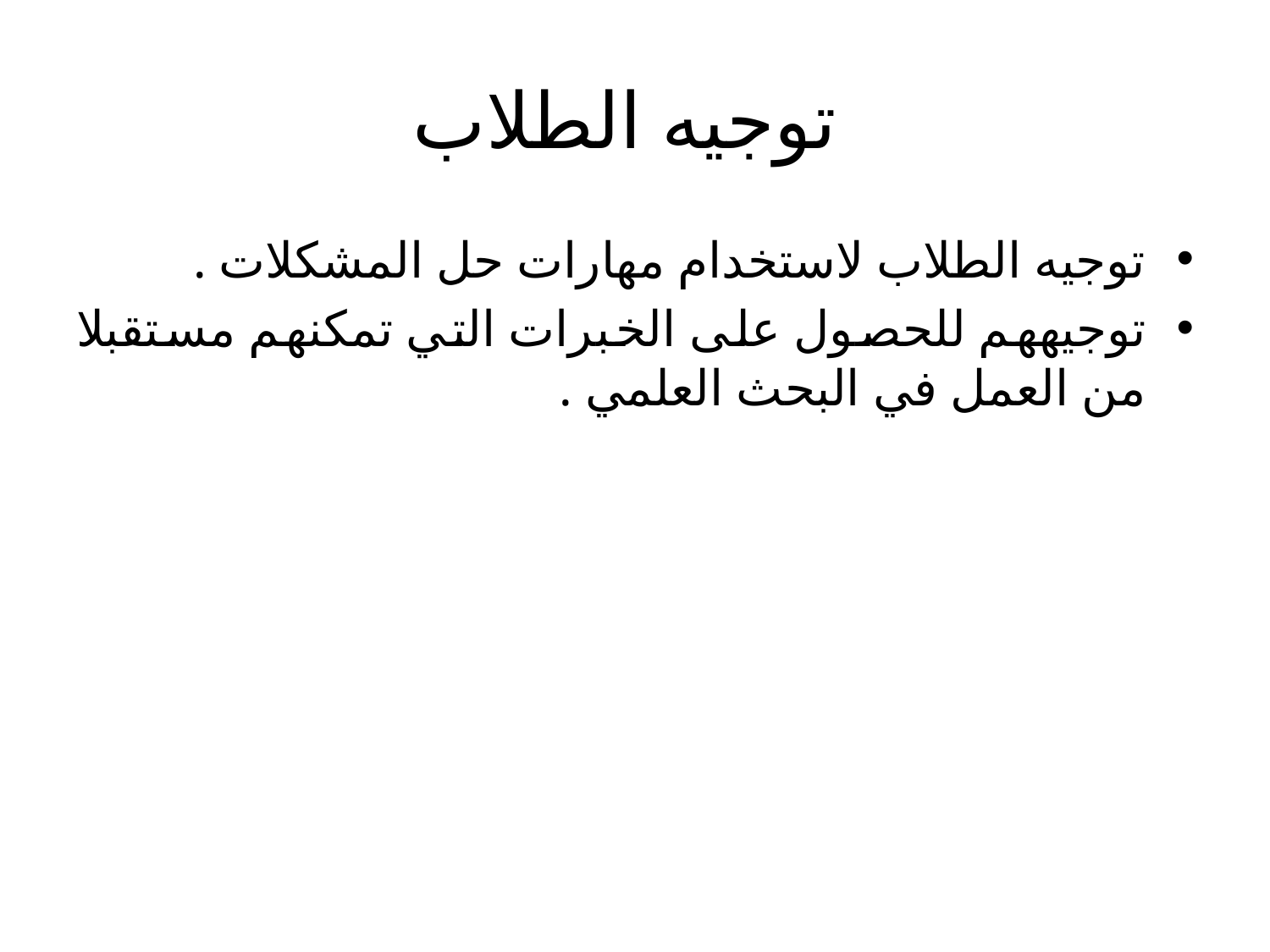

# توجيه الطلاب
توجيه الطلاب لاستخدام مهارات حل المشكلات .
توجيههم للحصول على الخبرات التي تمكنهم مستقبلا من العمل في البحث العلمي .